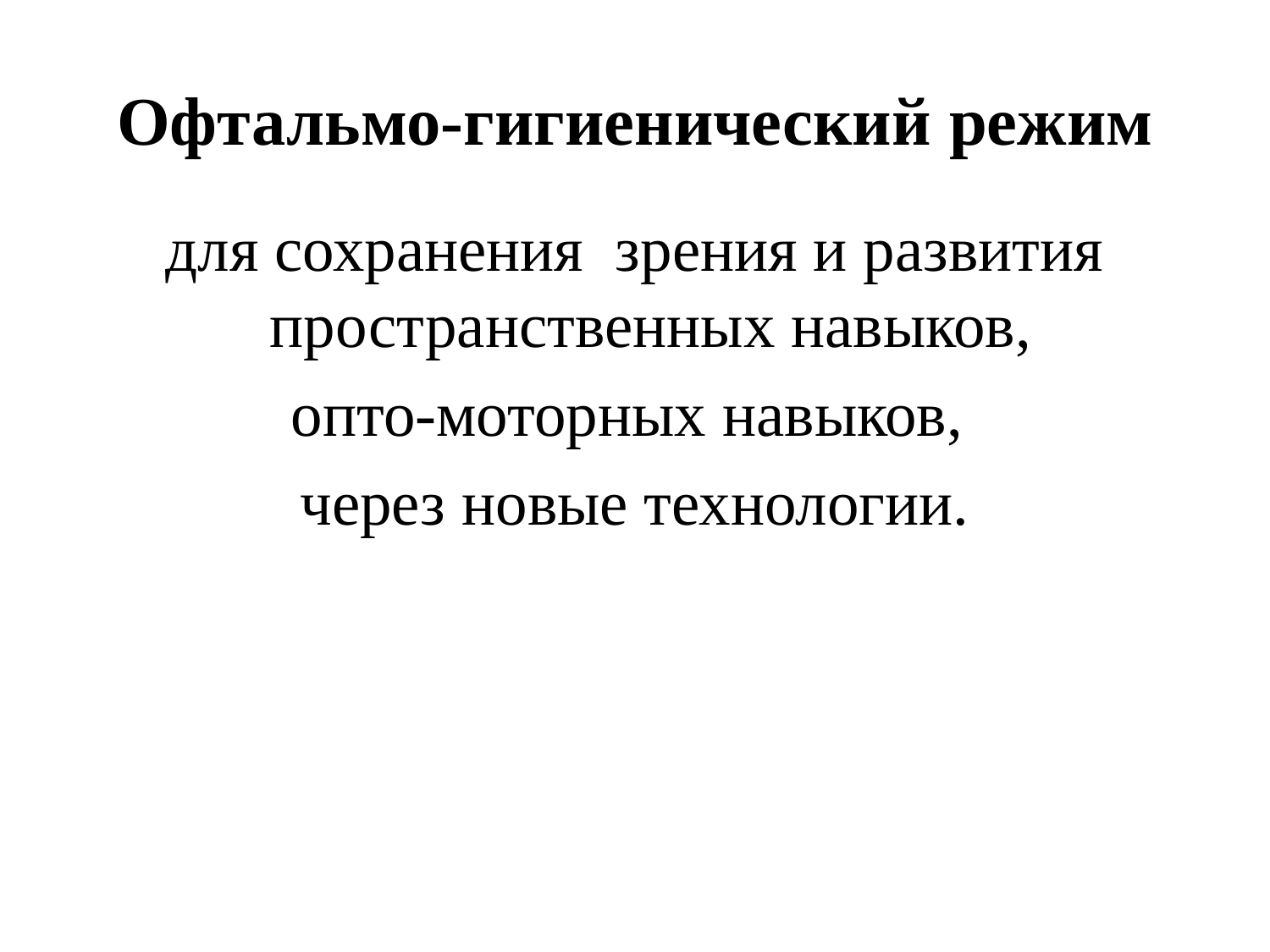

# Офтальмо-гигиенический режим
для сохранения  зрения и развития пространственных навыков,
опто-моторных навыков,
через новые технологии.